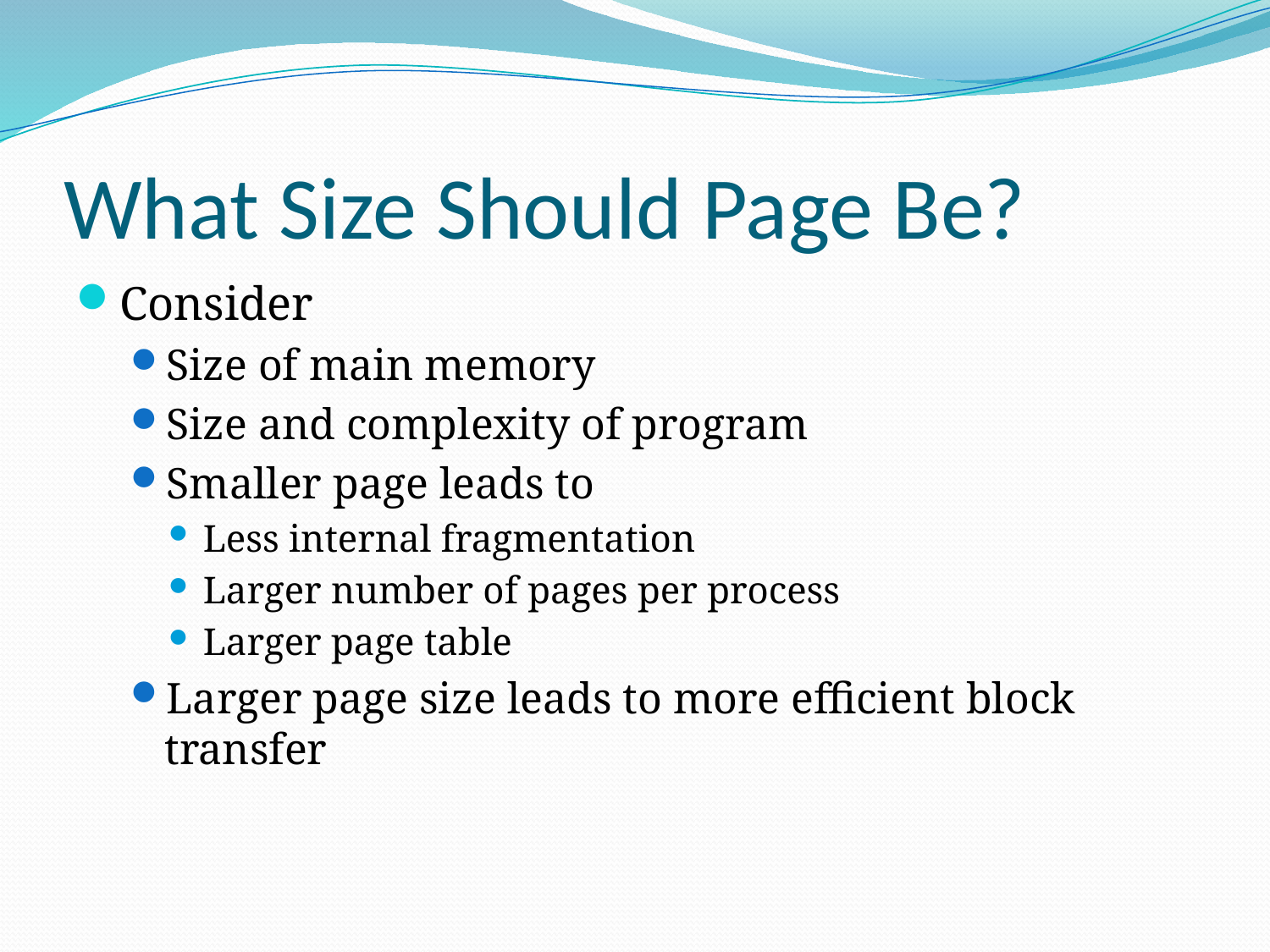

# What Size Should Page Be?
Consider
Size of main memory
Size and complexity of program
Smaller page leads to
Less internal fragmentation
Larger number of pages per process
Larger page table
Larger page size leads to more efficient block transfer